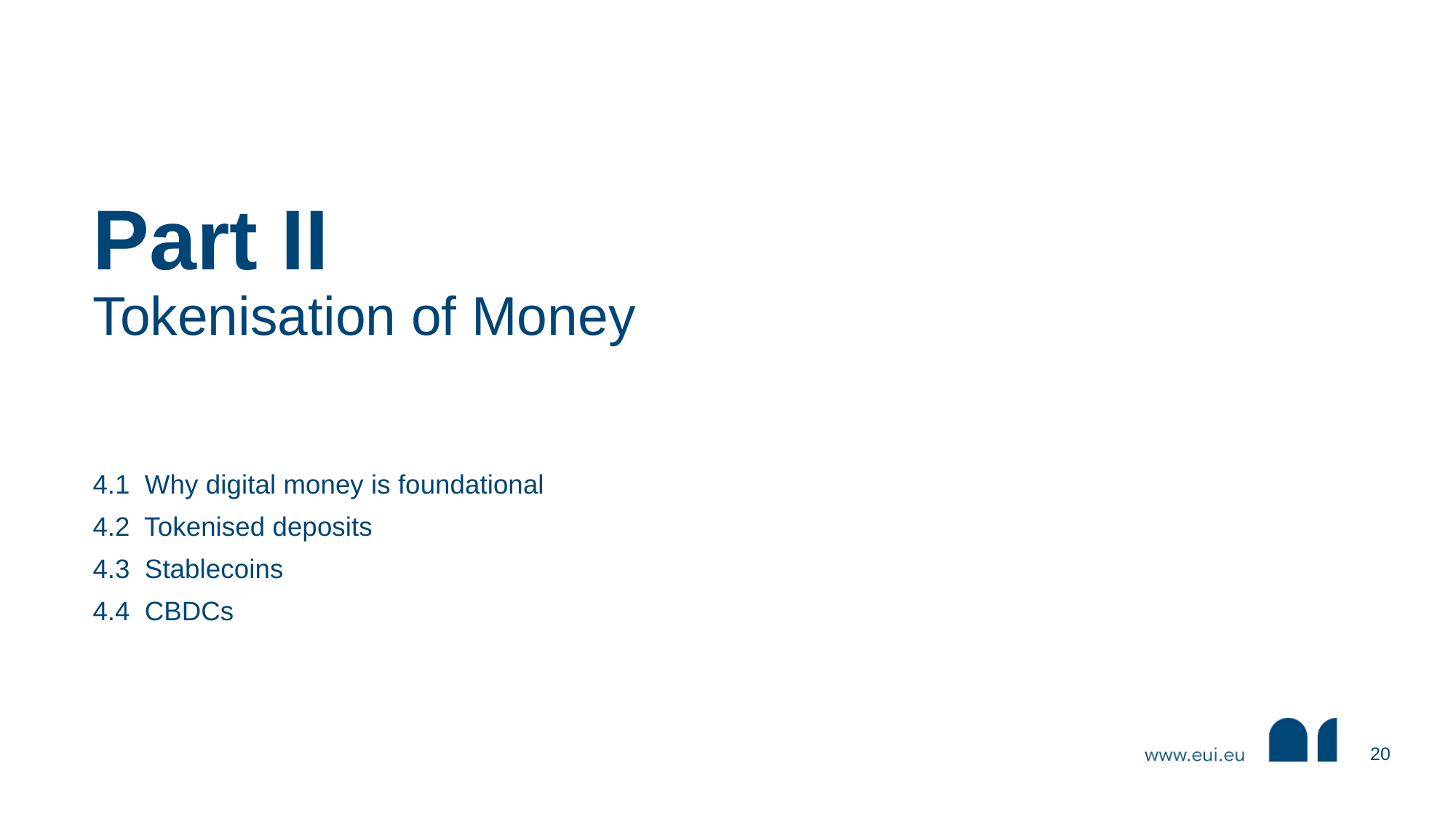

# Part II
Tokenisation of Money
4.1  Why digital money is foundational
4.2  Tokenised deposits
4.3  Stablecoins
4.4  CBDCs
20